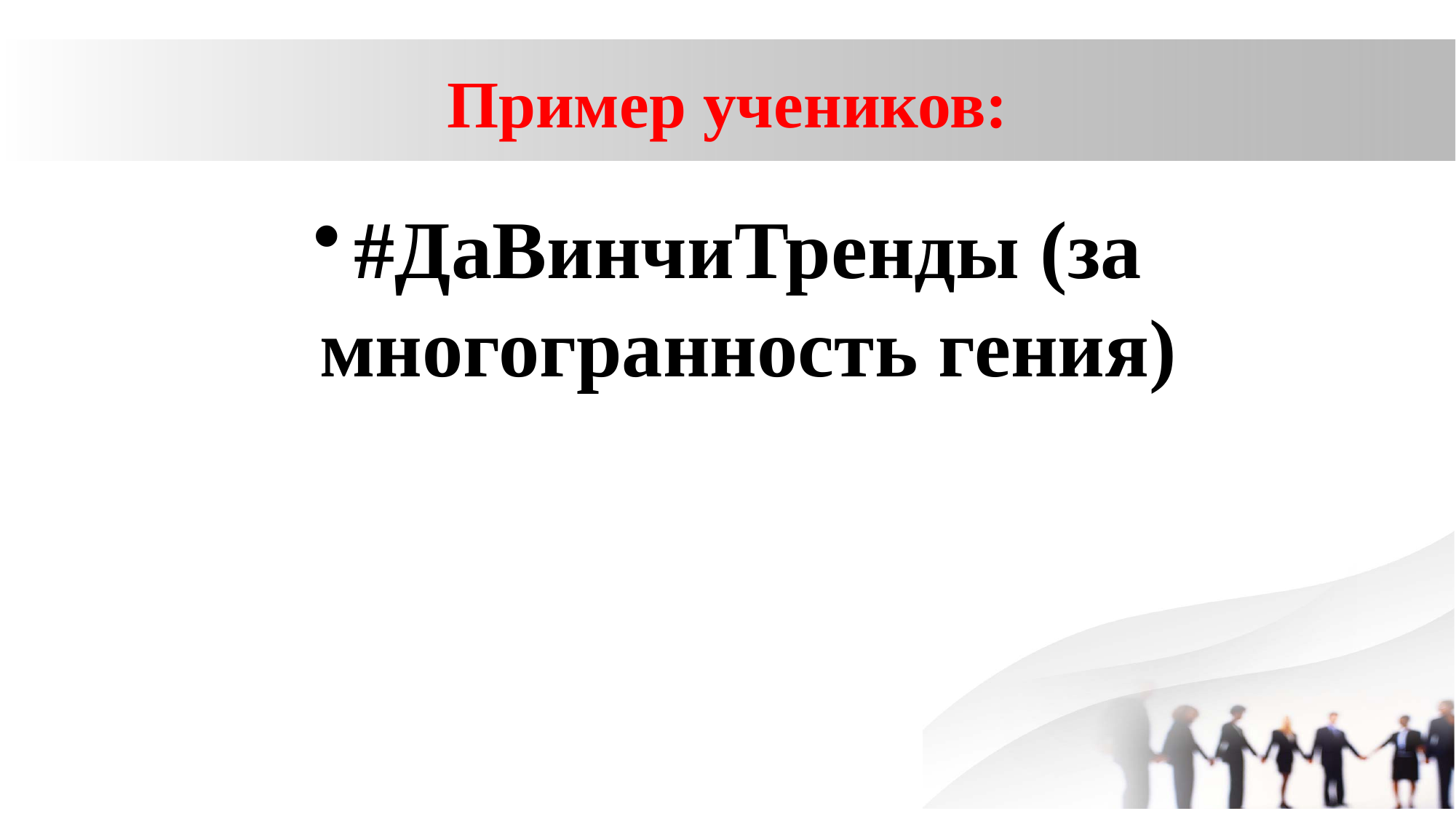

# Пример учеников:
#ДаВинчиТренды (за многогранность гения)